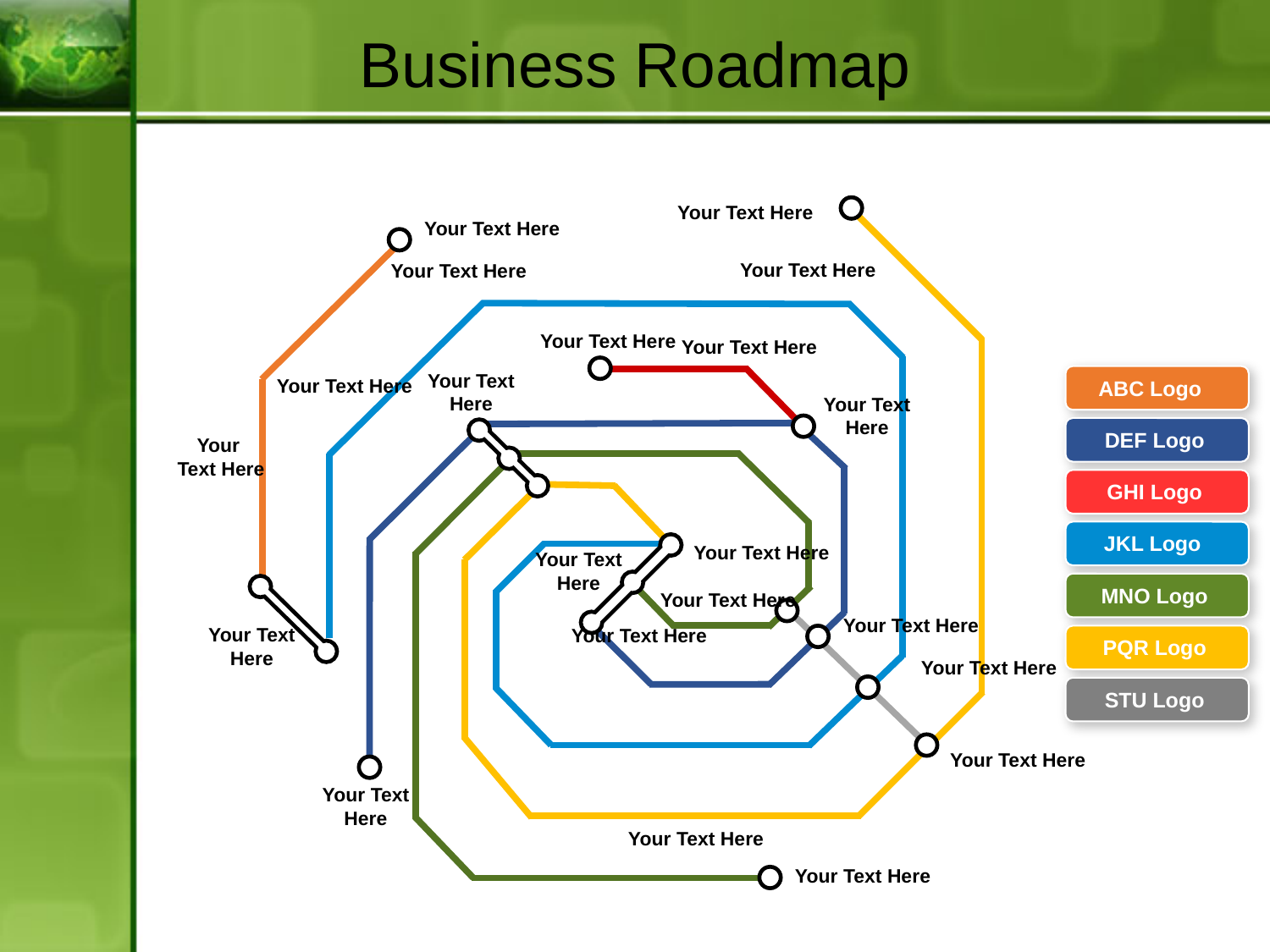

Business Roadmap
Your Text Here
Your Text Here
Your Text Here
Your Text Here
Your Text Here
Your Text Here
Your Text Here
Your Text Here
Your Text Here
Your
Text Here
Your Text Here
Your Text Here
Your Text Here
Your Text Here
Your Text Here
Your Text Here
Your Text Here
Your Text Here
Your Text Here
Your Text Here
Your Text Here

ABC Logo

DEF Logo

GHI Logo

JKL Logo

MNO Logo

PQR Logo

STU Logo